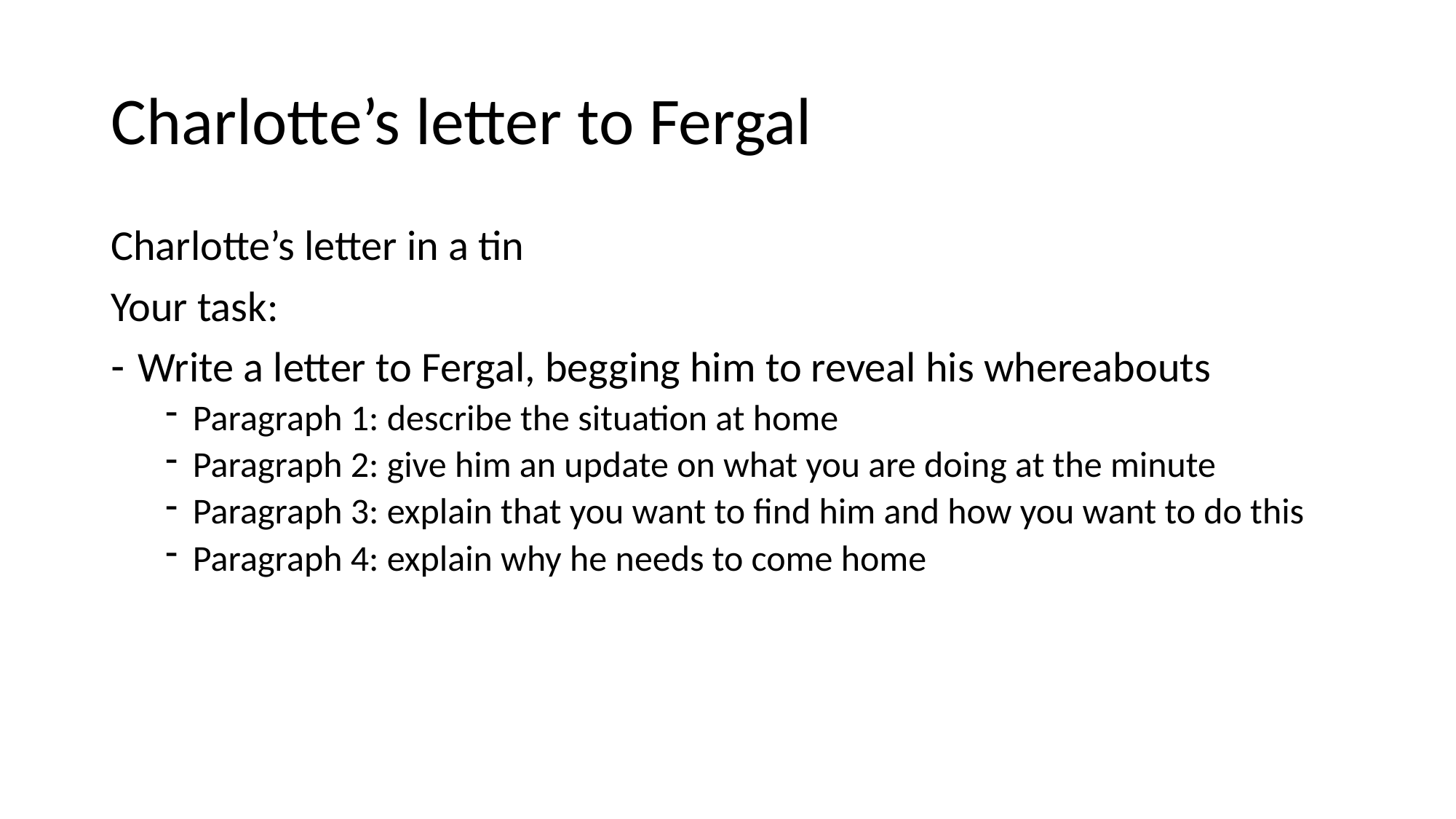

# Charlotte’s letter to Fergal
Charlotte’s letter in a tin
Your task:
Write a letter to Fergal, begging him to reveal his whereabouts
Paragraph 1: describe the situation at home
Paragraph 2: give him an update on what you are doing at the minute
Paragraph 3: explain that you want to find him and how you want to do this
Paragraph 4: explain why he needs to come home